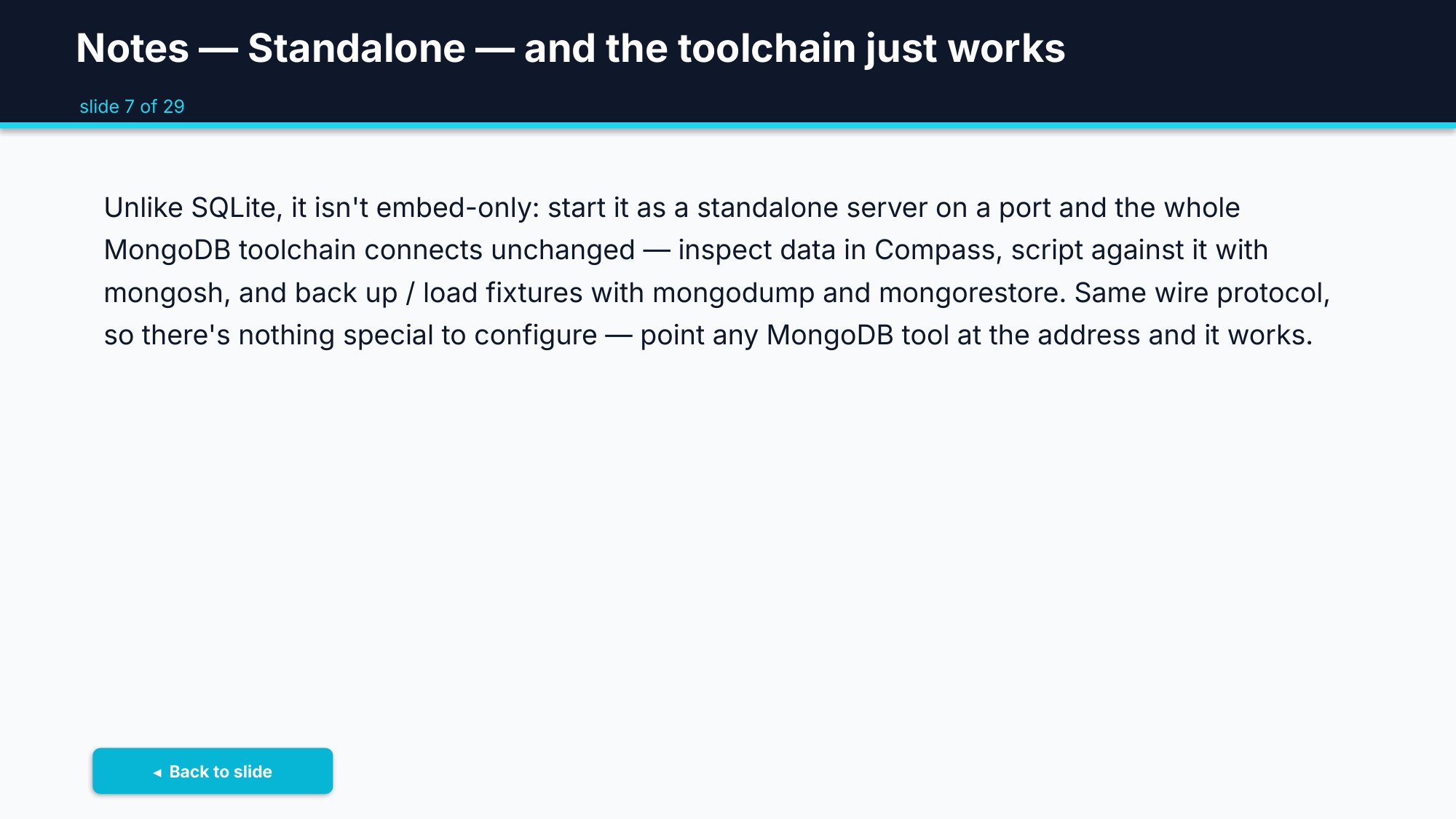

Notes — Standalone — and the toolchain just works
slide 7 of 29

Unlike SQLite, it isn't embed-only: start it as a standalone server on a port and the whole MongoDB toolchain connects unchanged — inspect data in Compass, script against it with mongosh, and back up / load fixtures with mongodump and mongorestore. Same wire protocol, so there's nothing special to configure — point any MongoDB tool at the address and it works.
◂  Back to slide